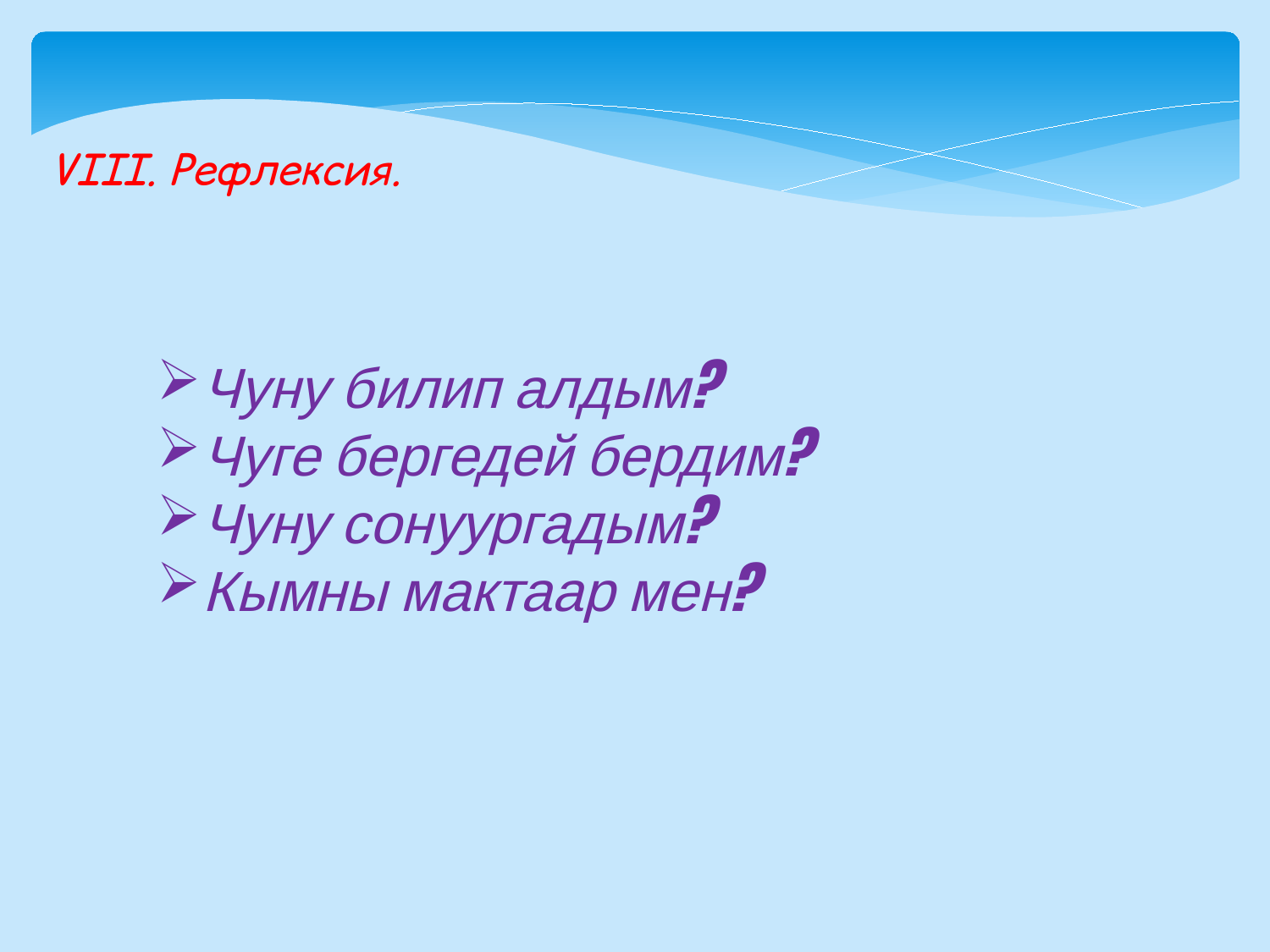

VIII. Рефлексия.
Чуну билип алдым?
Чуге бергедей бердим?
Чуну сонуургадым?
Кымны мактаар мен?